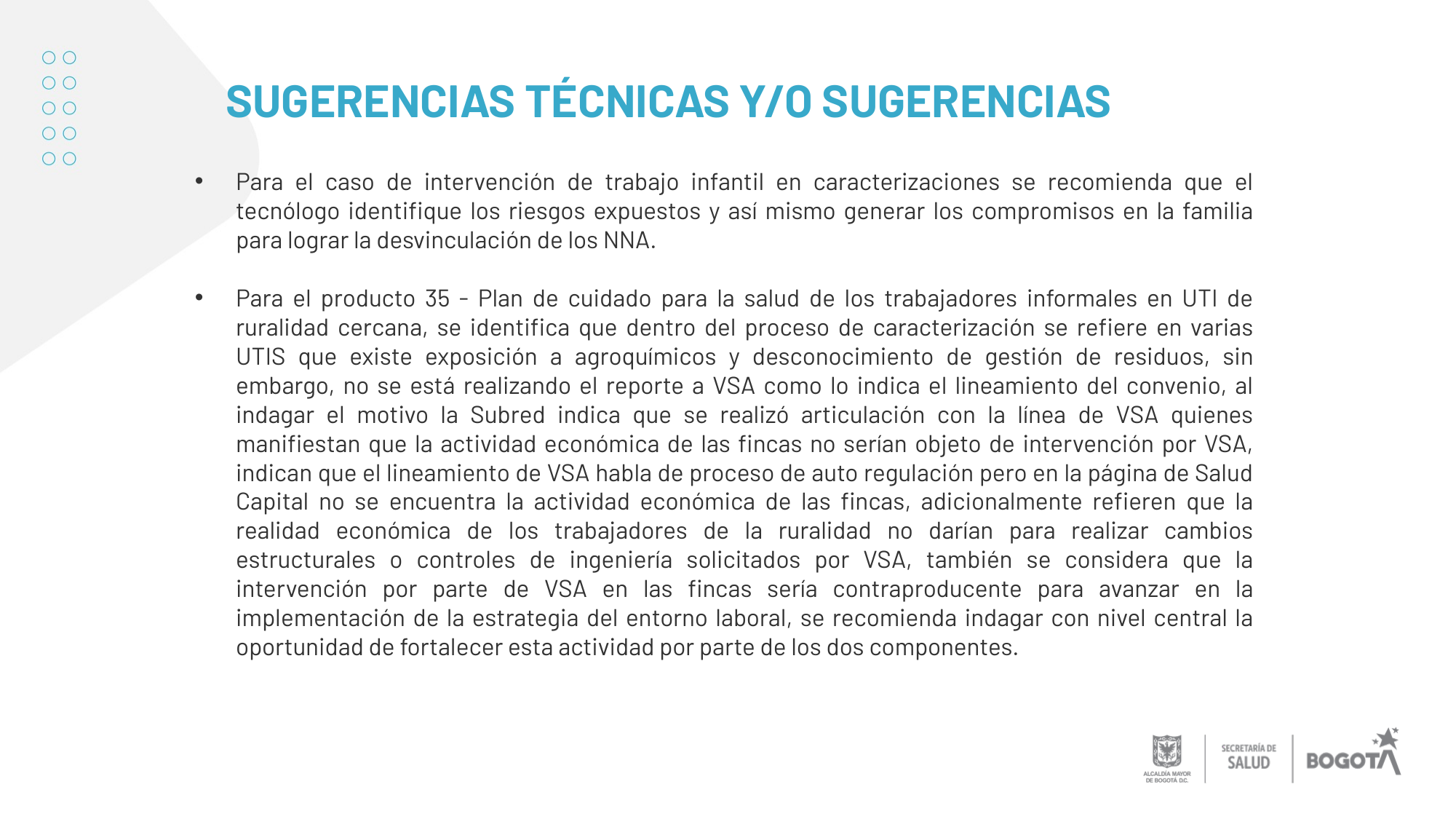

# SUGERENCIAS TÉCNICAS Y/O SUGERENCIAS

Para el caso de intervención de trabajo infantil en caracterizaciones se recomienda que el tecnólogo identifique los riesgos expuestos y así mismo generar los compromisos en la familia para lograr la desvinculación de los NNA.

Para el producto 35 - Plan de cuidado para la salud de los trabajadores informales en UTI de ruralidad cercana, se identifica que dentro del proceso de caracterización se refiere en varias UTIS que existe exposición a agroquímicos y desconocimiento de gestión de residuos, sin embargo, no se está realizando el reporte a VSA como lo indica el lineamiento del convenio, al indagar el motivo la Subred indica que se realizó articulación con la línea de VSA quienes manifiestan que la actividad económica de las fincas no serían objeto de intervención por VSA, indican que el lineamiento de VSA habla de proceso de auto regulación pero en la página de Salud Capital no se encuentra la actividad económica de las fincas, adicionalmente refieren que la realidad económica de los trabajadores de la ruralidad no darían para realizar cambios estructurales o controles de ingeniería solicitados por VSA, también se considera que la intervención por parte de VSA en las fincas sería contraproducente para avanzar en la implementación de la estrategia del entorno laboral, se recomienda indagar con nivel central la oportunidad de fortalecer esta actividad por parte de los dos componentes.